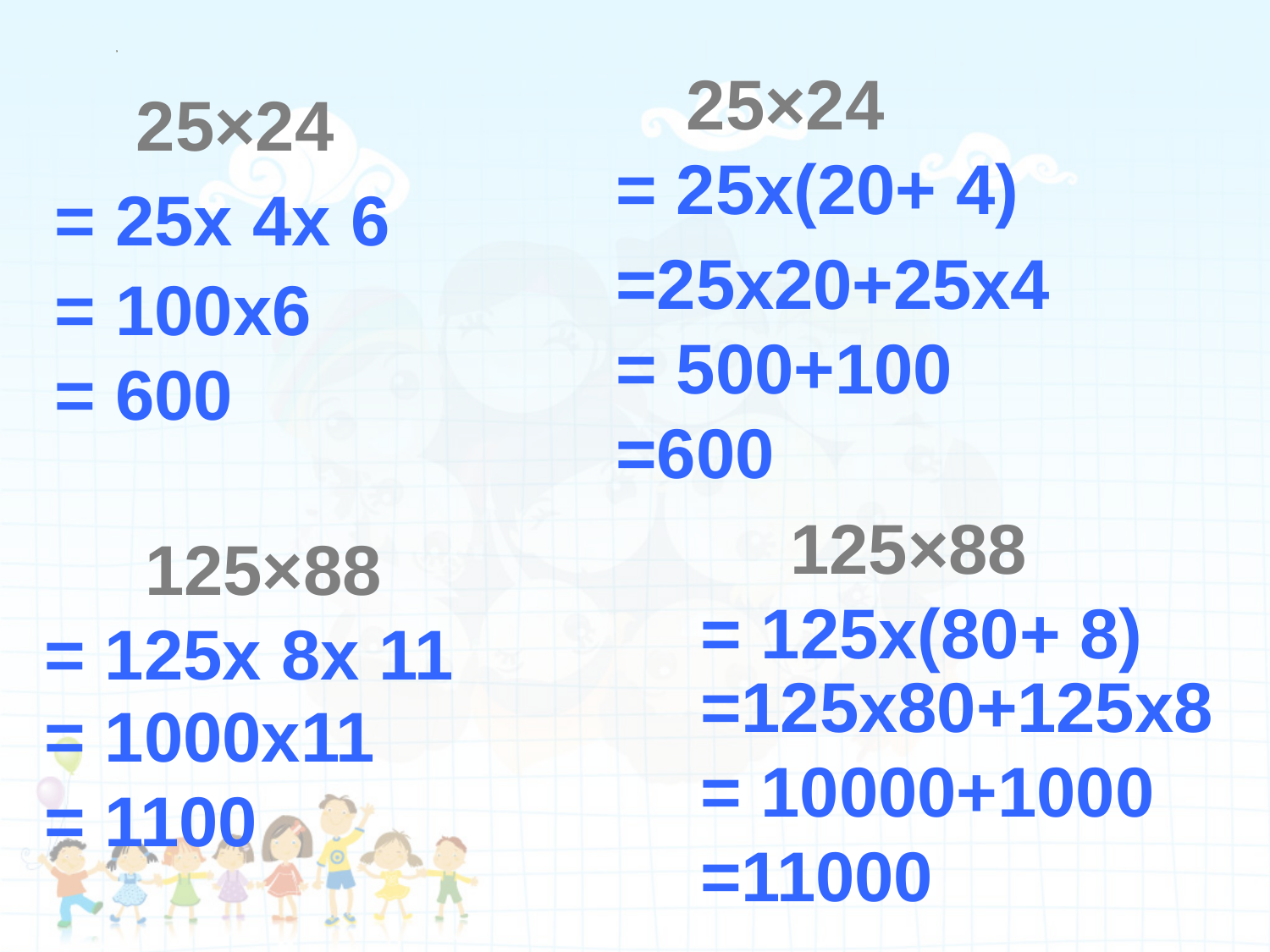

25×24
25×24
= 25x(20+ 4)
= 25x 4x 6
=25x20+25x4
= 500+100
=600

= 100x6
= 600

125×88
125×88
= 125x(80+ 8)
= 125x 8x 11
=125x80+125x8
= 10000+1000
=11000

= 1000x11
= 1100